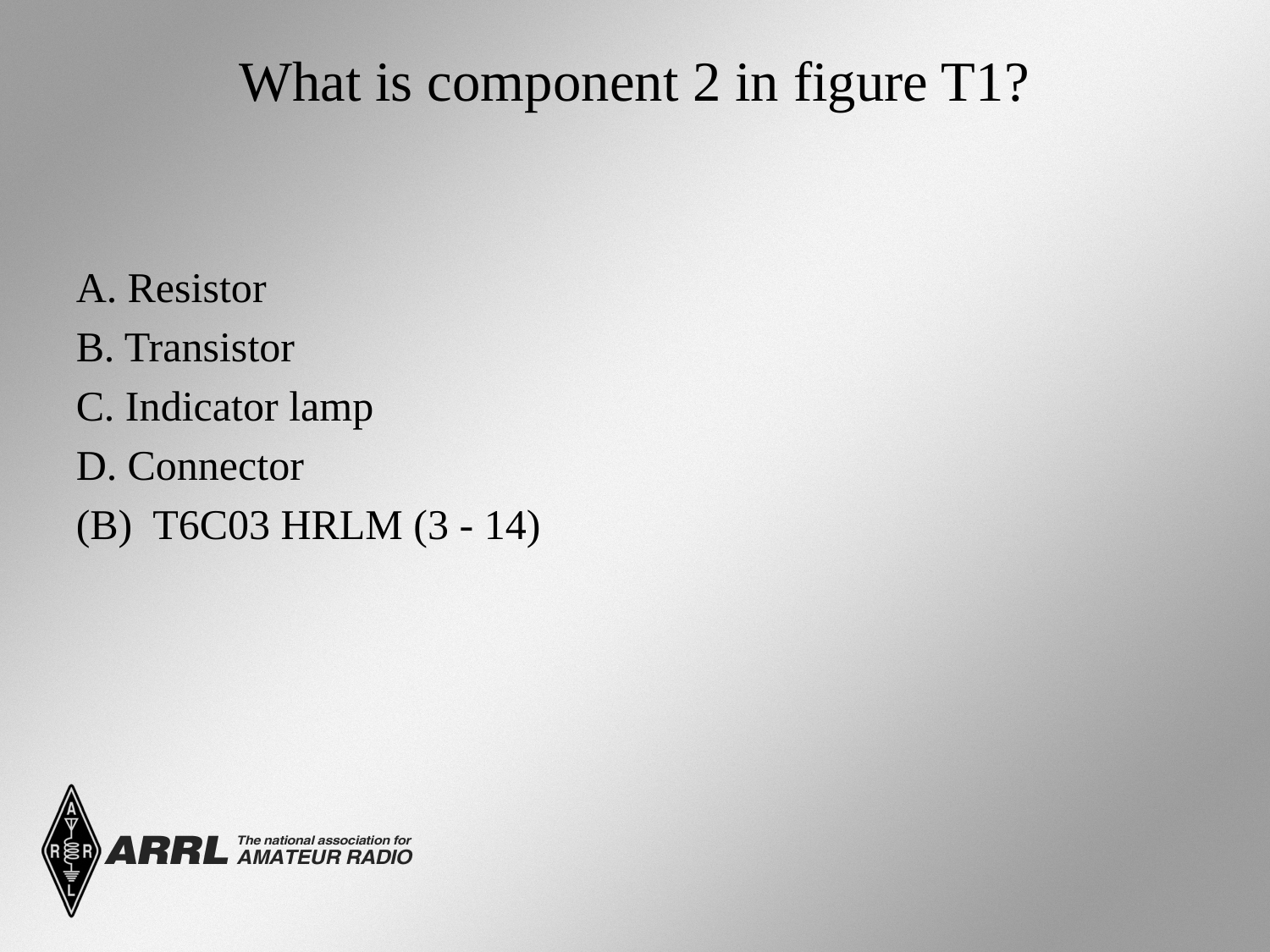

# What is component 2 in figure T1?
A. Resistor
B. Transistor
C. Indicator lamp
D. Connector
(B)  T6C03 HRLM (3 - 14)